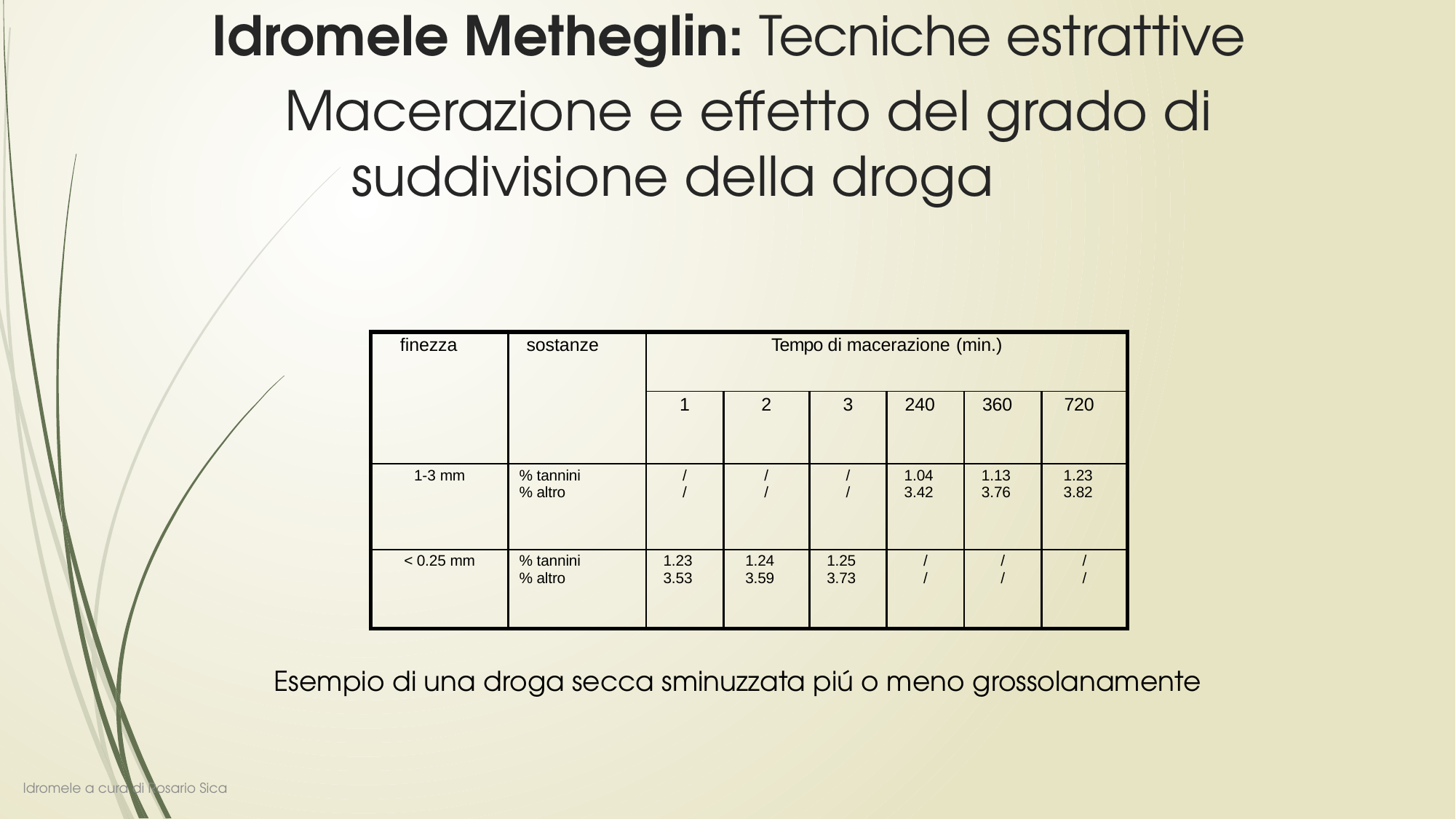

Idromele Metheglin: Tecniche estrattive
# Macerazione e effetto del grado di  suddivisione della droga
| finezza | sostanze | Tempo di macerazione (min.) |  |  |  |  |  |
| --- | --- | --- | --- | --- | --- | --- | --- |
|  |  | 1 | 2 | 3 | 240 | 360 | 720 |
| 1-3 mm | % tannini % altro | / / | / / | / / | 1.04 3.42 | 1.13 3.76 | 1.23 3.82 |
| < 0.25 mm | % tannini % altro | 1.23 3.53 | 1.24 3.59 | 1.25 3.73 | / / | / / | / / |
Esempio di una droga secca sminuzzata piú o meno grossolanamente
Idromele a cura di Rosario Sica